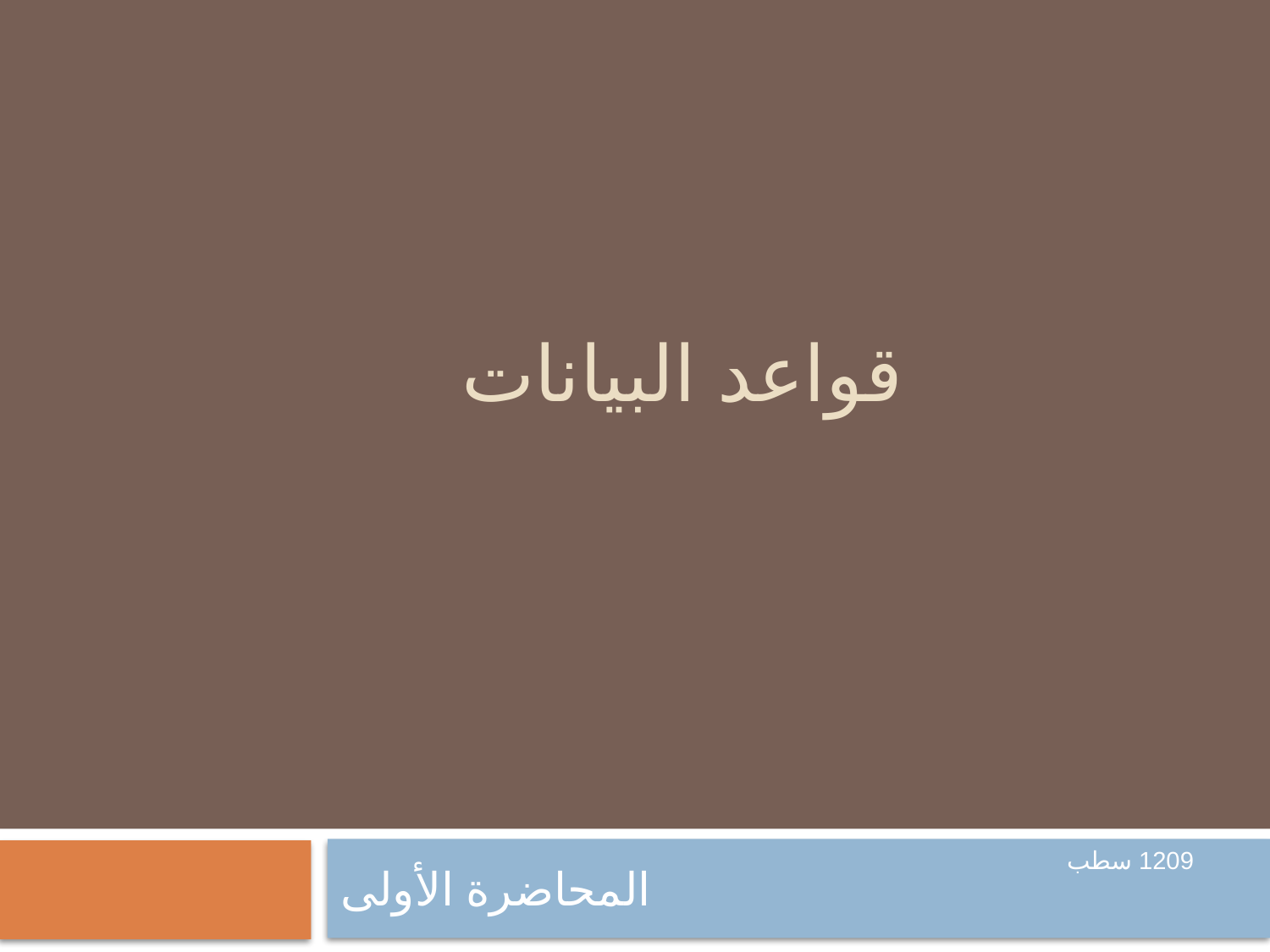

# قواعد البيانات
1209 سطب

المحاضرة الأولى